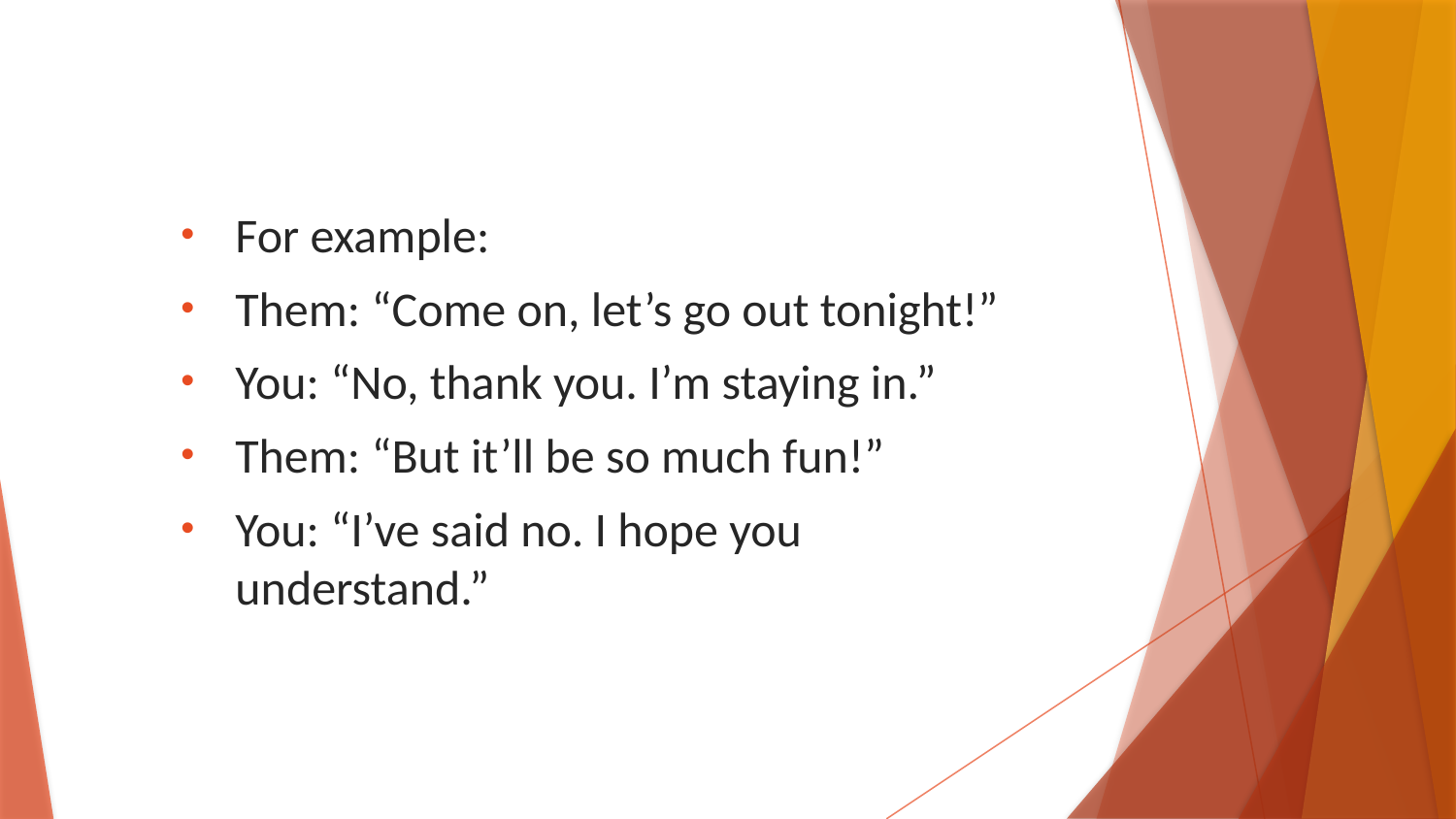

For example:
Them: “Come on, let’s go out tonight!”
You: “No, thank you. I’m staying in.”
Them: “But it’ll be so much fun!”
You: “I’ve said no. I hope you understand.”